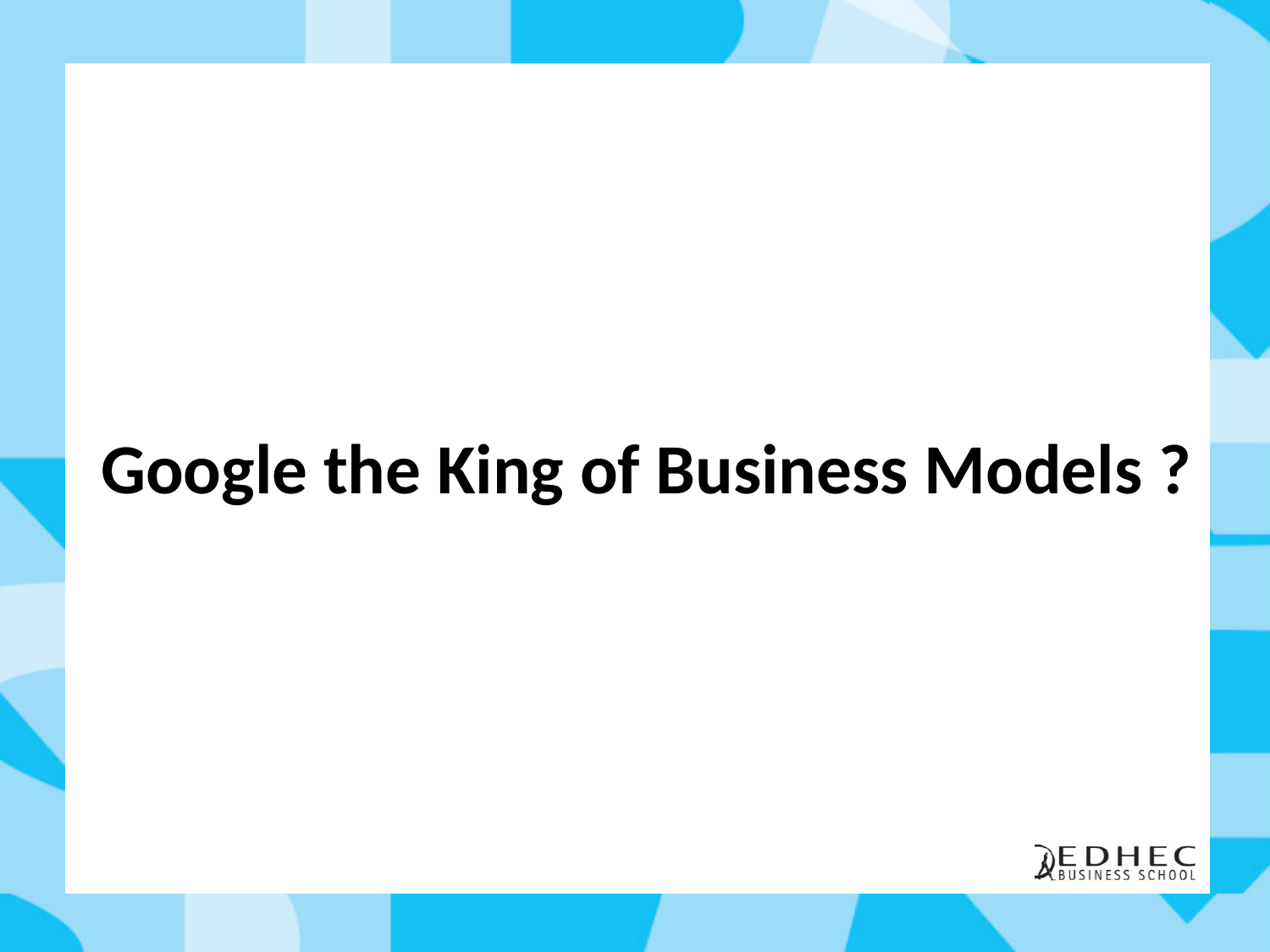

# Google the King of Business Models ?